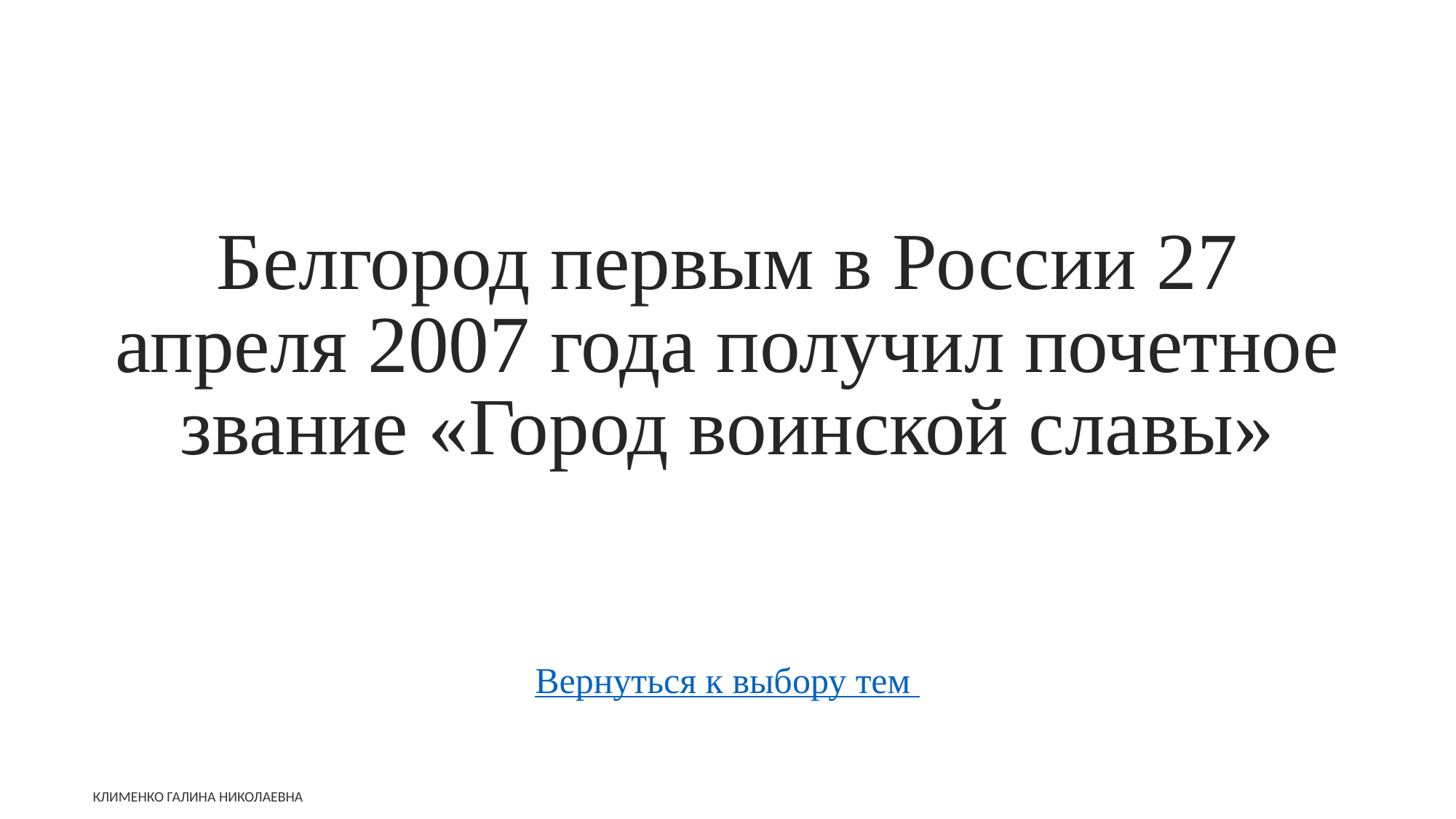

Белгород первым в России 27 апреля 2007 года получил почетное звание «Город воинской славы»
Вернуться к выбору тем
Клименко Галина Николаевна